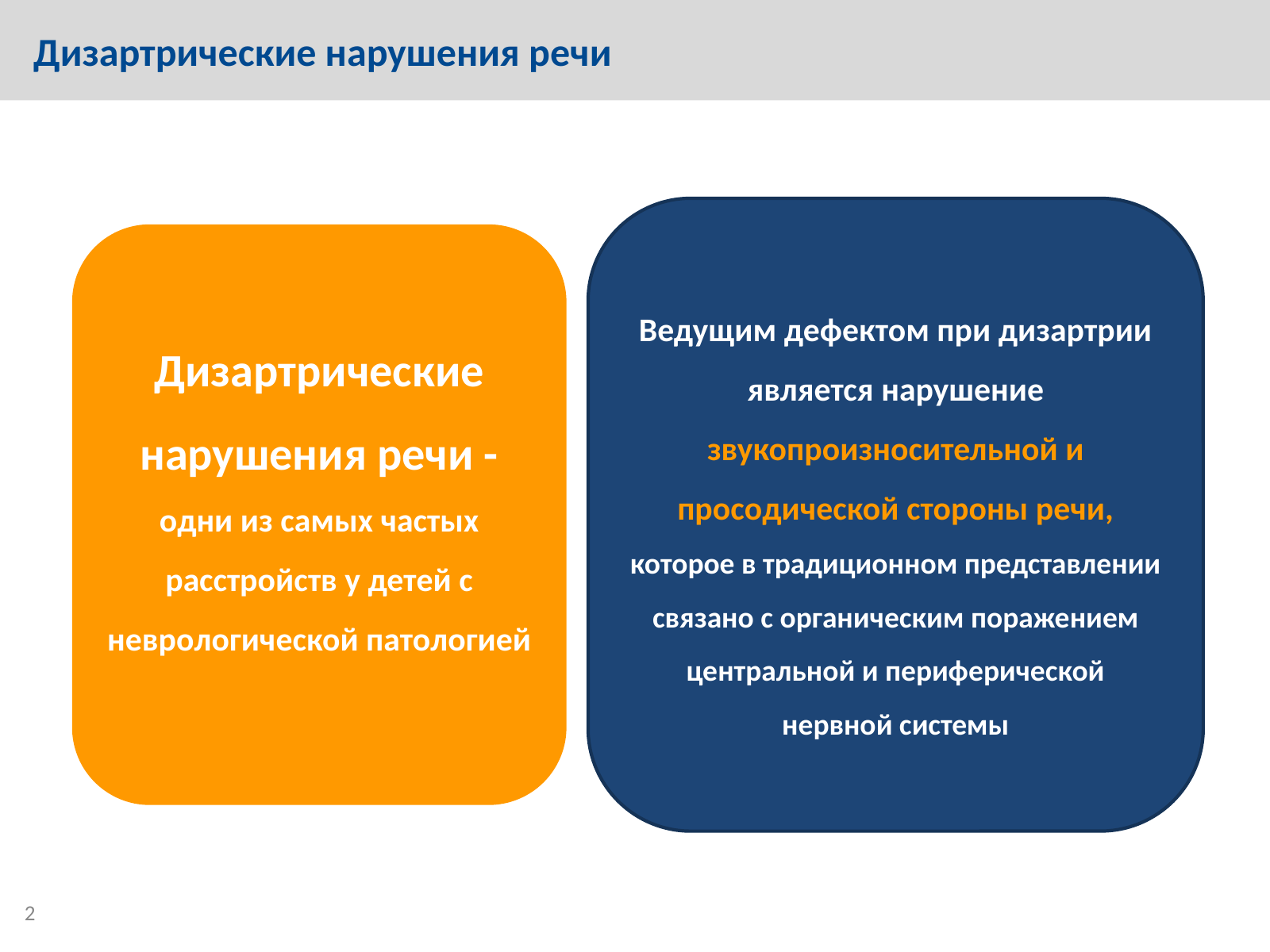

# Дизартрические нарушения речи

Ведущим дефектом при дизартрии является нарушение звукопроизносительной и просодической стороны речи, которое в традиционном представлении связано с органическим поражением центральной и периферической нервной системы
Дизартрические нарушения речи - одни из самых частых расстройств у детей с неврологической патологией

2